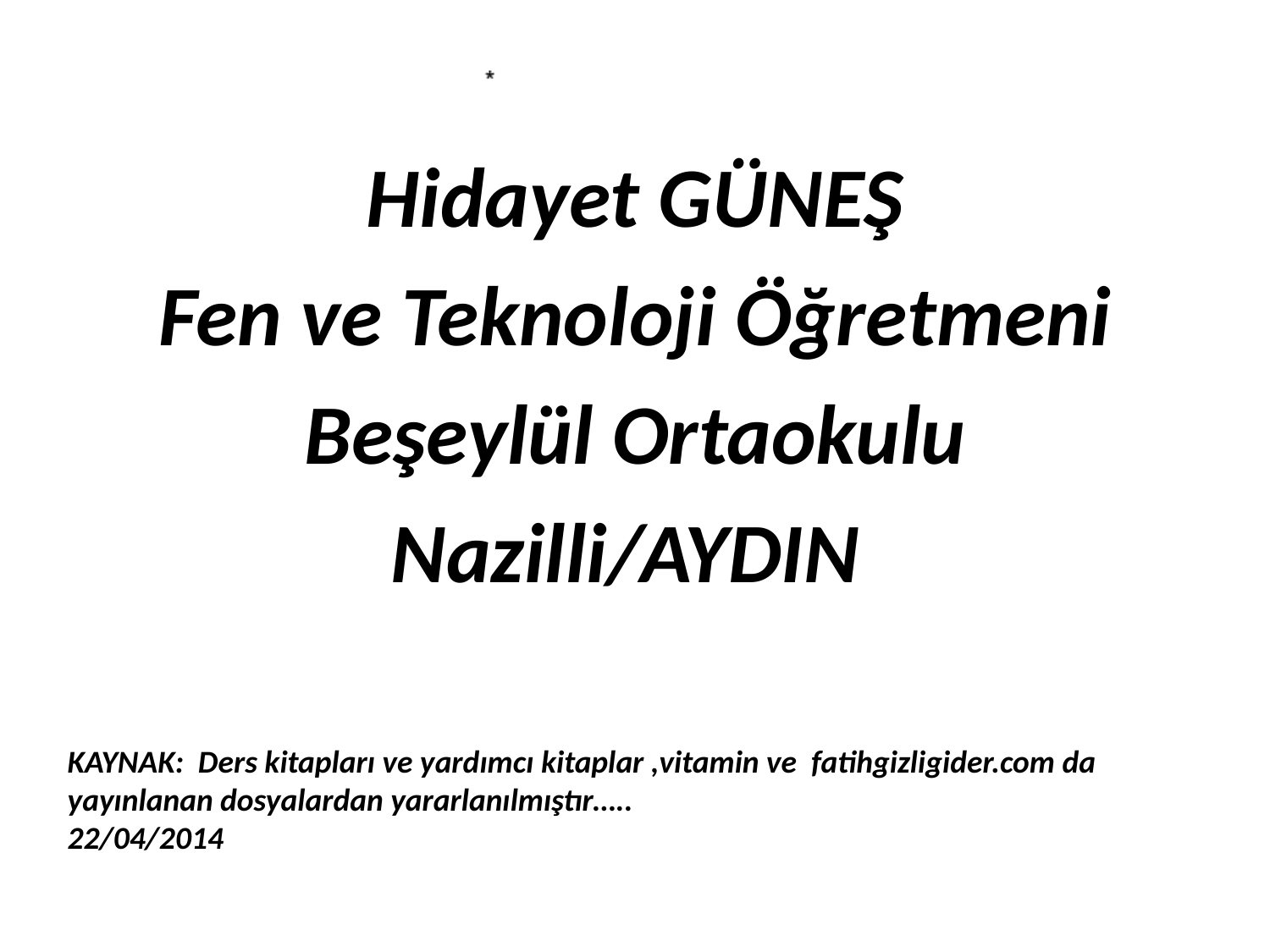

Hidayet GÜNEŞ
Fen ve Teknoloji Öğretmeni
Beşeylül Ortaokulu
Nazilli/AYDIN
KAYNAK:  Ders kitapları ve yardımcı kitaplar ,vitamin ve  fatihgizligider.com da yayınlanan dosyalardan yararlanılmıştır…..
22/04/2014